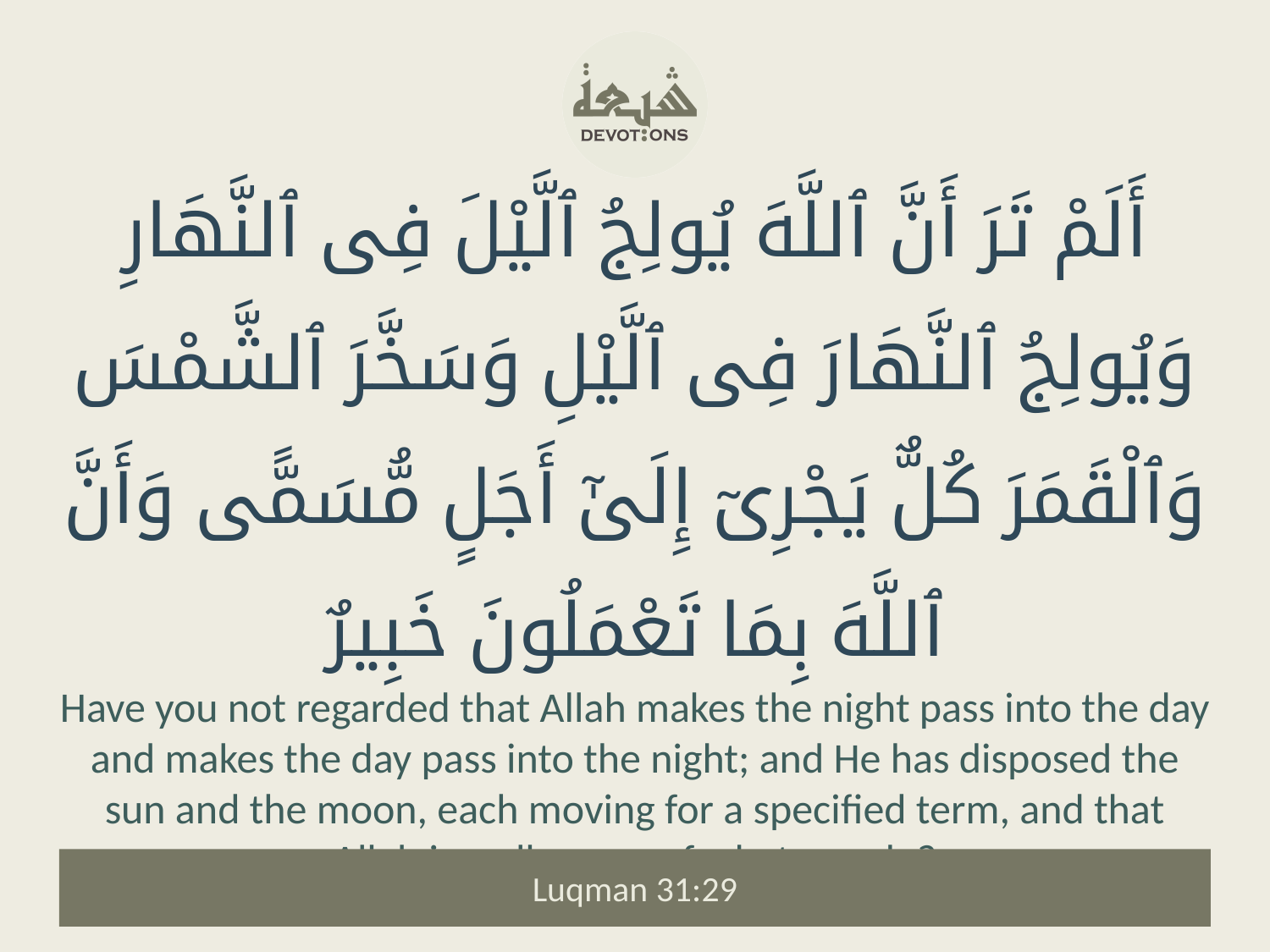

أَلَمْ تَرَ أَنَّ ٱللَّهَ يُولِجُ ٱلَّيْلَ فِى ٱلنَّهَارِ وَيُولِجُ ٱلنَّهَارَ فِى ٱلَّيْلِ وَسَخَّرَ ٱلشَّمْسَ وَٱلْقَمَرَ كُلٌّ يَجْرِىٓ إِلَىٰٓ أَجَلٍ مُّسَمًّى وَأَنَّ ٱللَّهَ بِمَا تَعْمَلُونَ خَبِيرٌ
Have you not regarded that Allah makes the night pass into the day and makes the day pass into the night; and He has disposed the sun and the moon, each moving for a specified term, and that Allah is well aware of what you do?
Luqman 31:29